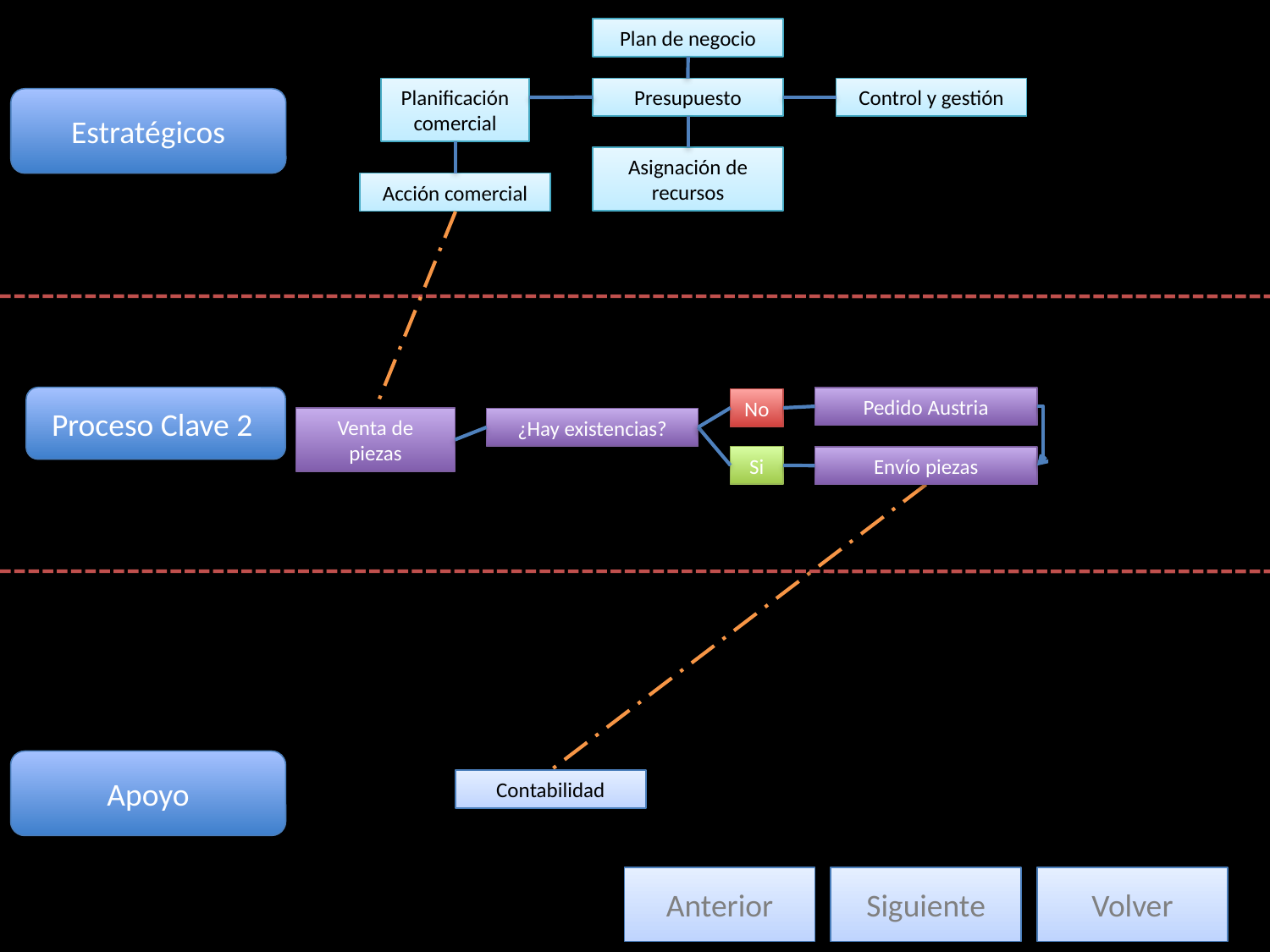

Plan de negocio
Planificación comercial
Presupuesto
Control y gestión
Estratégicos
Asignación de recursos
Acción comercial
Proceso Clave 2
Pedido Austria
No
Venta de piezas
¿Hay existencias?
Si
Envío piezas
Apoyo
Contabilidad
Anterior
Siguiente
Volver